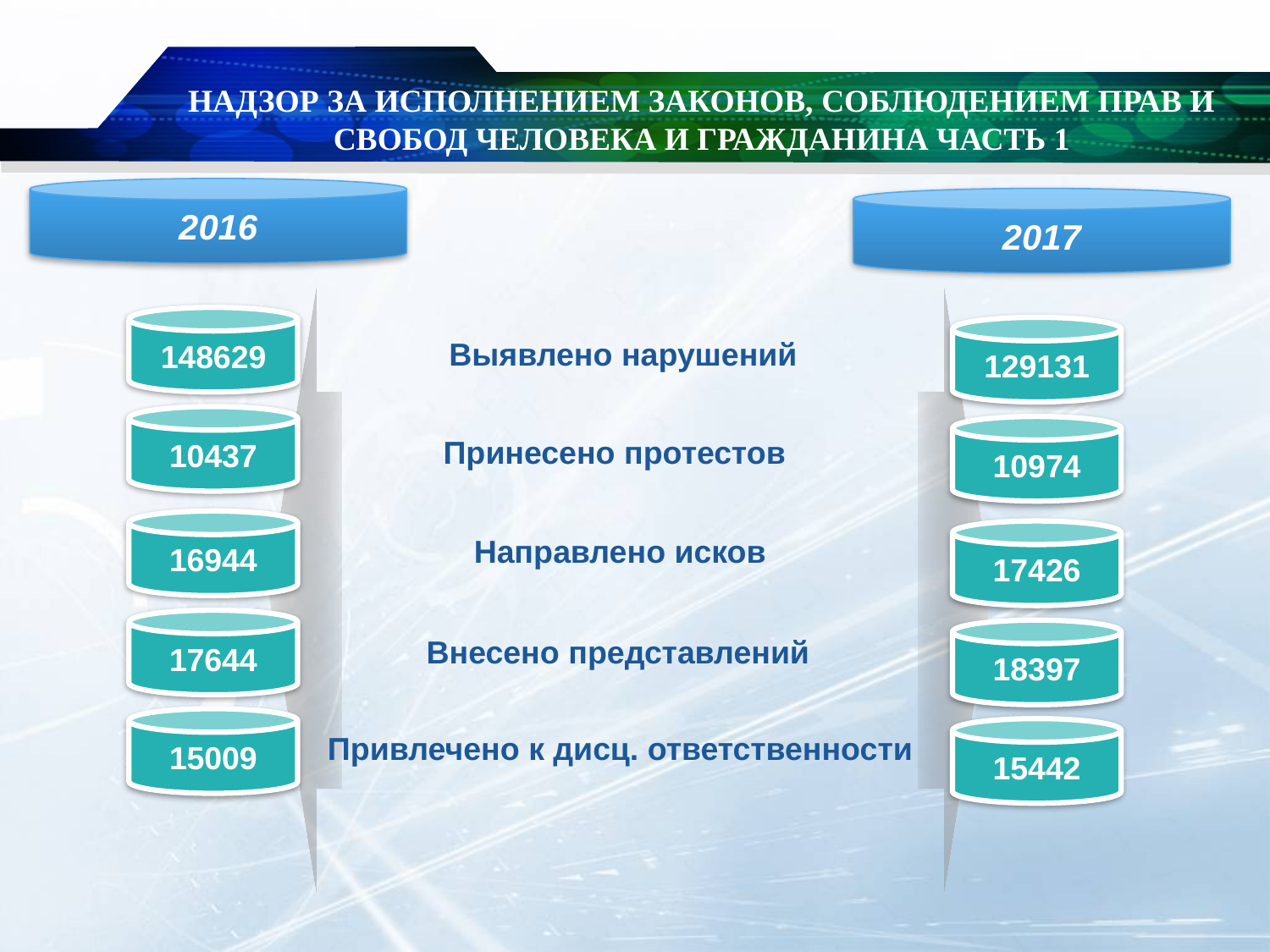

# НАДЗОР ЗА ИСПОЛНЕНИЕМ ЗАКОНОВ, СОБЛЮДЕНИЕМ ПРАВ И СВОБОД ЧЕЛОВЕКА И ГРАЖДАНИНА ЧАСТЬ 1
2016
2017

148629
129131
Выявлено нарушений
10437
10974
Принесено протестов
16944
17426
Направлено исков
17644
18397
Внесено представлений
15009
15442
Привлечено к дисц. ответственности